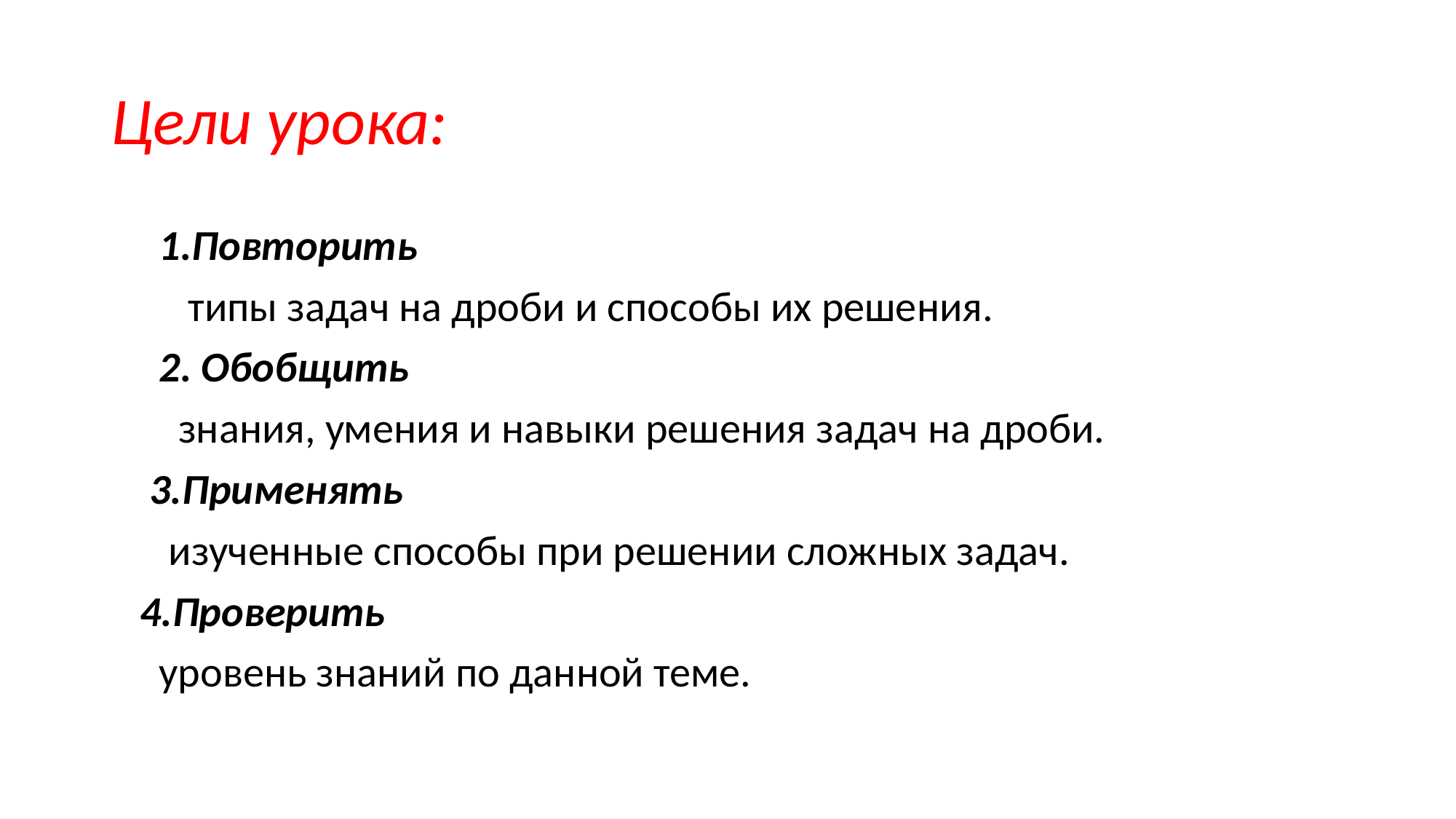

# Цели урока:
     1.Повторить
        типы задач на дроби и способы их решения.
     2. Обобщить
       знания, умения и навыки решения задач на дроби.
    3.Применять
      изученные способы при решении сложных задач.
   4.Проверить
     уровень знаний по данной теме.